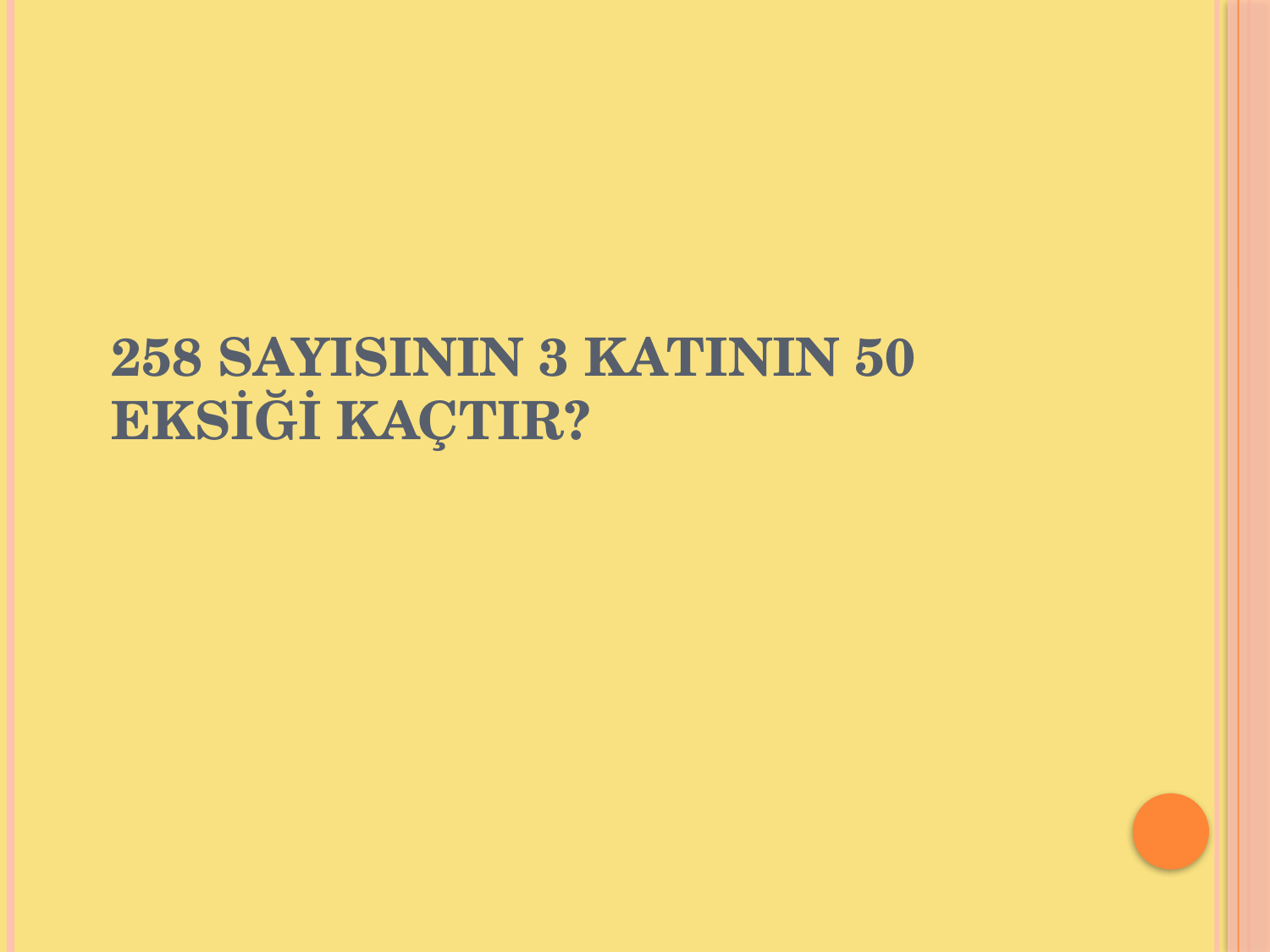

# 258 sayısının 3 katının 50 eksiği kaçtır?